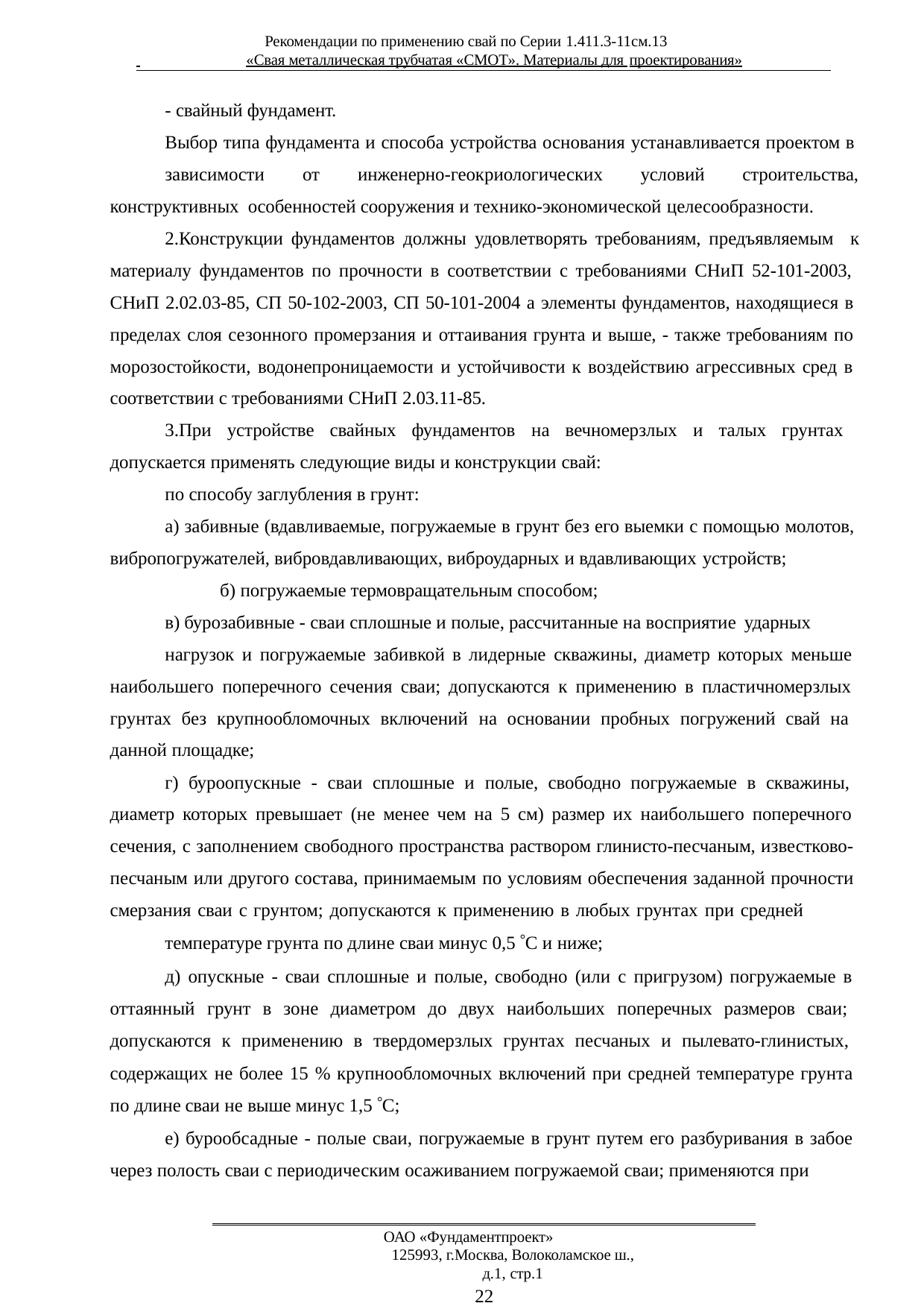

Рекомендации по применению свай по Серии 1.411.3-11см.13
 	«Свая металлическая трубчатая «СМОТ». Материалы для проектирования»

- свайный фундамент.
Выбор типа фундамента и способа устройства основания устанавливается проектом в
зависимости от инженерно-геокриологических условий строительства, конструктивных  особенностей сооружения и технико-экономической целесообразности.
Конструкции фундаментов должны удовлетворять требованиям, предъявляемым  к материалу фундаментов по прочности в соответствии с требованиями СНиП 52-101-2003,  СНиП 2.02.03-85, СП 50-102-2003, СП 50-101-2004 а элементы фундаментов, находящиеся в  пределах слоя сезонного промерзания и оттаивания грунта и выше, - также требованиям по  морозостойкости, водонепроницаемости и устойчивости к воздействию агрессивных сред в  соответствии с требованиями СНиП 2.03.11-85.
При устройстве свайных фундаментов на вечномерзлых и талых грунтах  допускается применять следующие виды и конструкции свай:
по способу заглубления в грунт:
а) забивные (вдавливаемые, погружаемые в грунт без его выемки с помощью молотов,  вибропогружателей, вибровдавливающих, виброударных и вдавливающих устройств;
б) погружаемые термовращательным способом;
в) бурозабивные - сваи сплошные и полые, рассчитанные на восприятие ударных
нагрузок и погружаемые забивкой в лидерные скважины, диаметр которых меньше  наибольшего поперечного сечения сваи; допускаются к применению в пластичномерзлых  грунтах без крупнообломочных включений на основании пробных погружений свай на  данной площадке;
г) буроопускные - сваи сплошные и полые, свободно погружаемые в скважины,  диаметр которых превышает (не менее чем на 5 см) размер их наибольшего поперечного  сечения, с заполнением свободного пространства раствором глинисто-песчаным, известково-  песчаным или другого состава, принимаемым по условиям обеспечения заданной прочности  смерзания сваи с грунтом; допускаются к применению в любых грунтах при средней
температуре грунта по длине сваи минус 0,5 °С и ниже;
д) опускные - сваи сплошные и полые, свободно (или с пригрузом) погружаемые в  оттаянный грунт в зоне диаметром до двух наибольших поперечных размеров сваи;  допускаются к применению в твердомерзлых грунтах песчаных и пылевато-глинистых,  содержащих не более 15 % крупнообломочных включений при средней температуре грунта  по длине сваи не выше минус 1,5 °С;
е) бурообсадные - полые сваи, погружаемые в грунт путем его разбуривания в забое  через полость сваи с периодическим осаживанием погружаемой сваи; применяются при
ОАО «Фундаментпроект»
125993, г.Москва, Волоколамское ш., д.1, стр.1
22